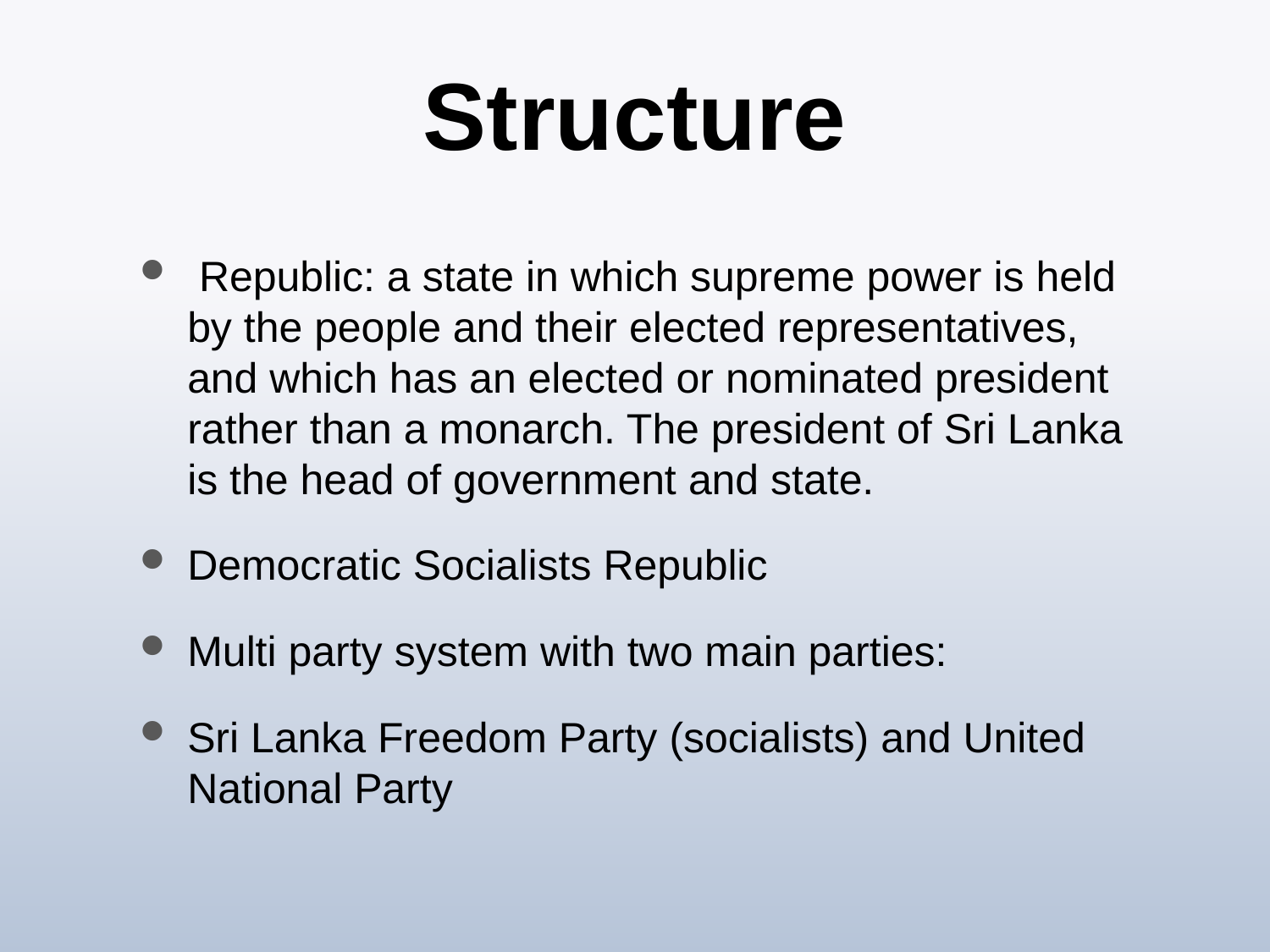

# Structure
 Republic: a state in which supreme power is held by the people and their elected representatives, and which has an elected or nominated president rather than a monarch. The president of Sri Lanka is the head of government and state.
Democratic Socialists Republic
Multi party system with two main parties:
Sri Lanka Freedom Party (socialists) and United National Party